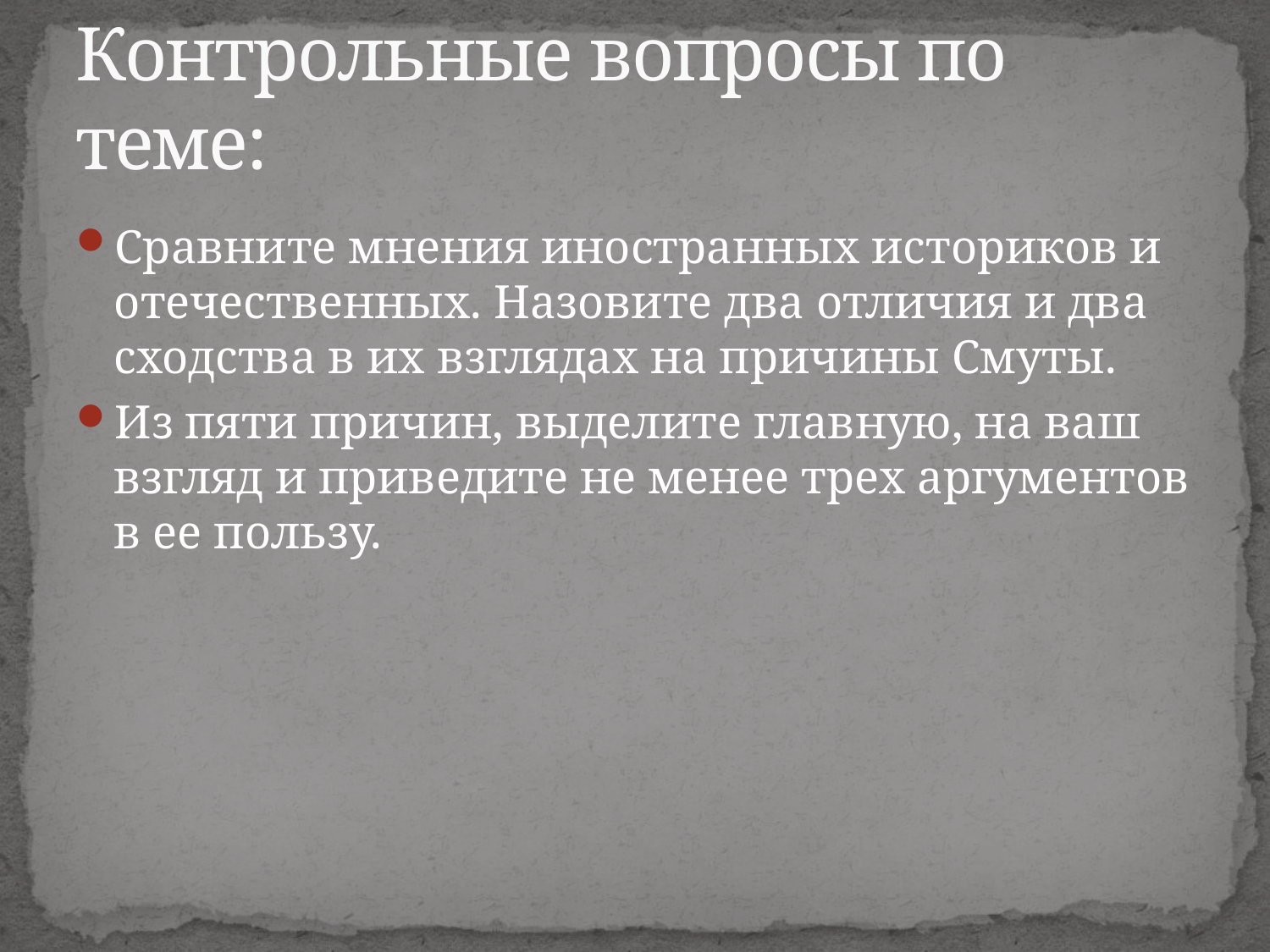

# Контрольные вопросы по теме:
Сравните мнения иностранных историков и отечественных. Назовите два отличия и два сходства в их взглядах на причины Смуты.
Из пяти причин, выделите главную, на ваш взгляд и приведите не менее трех аргументов в ее пользу.